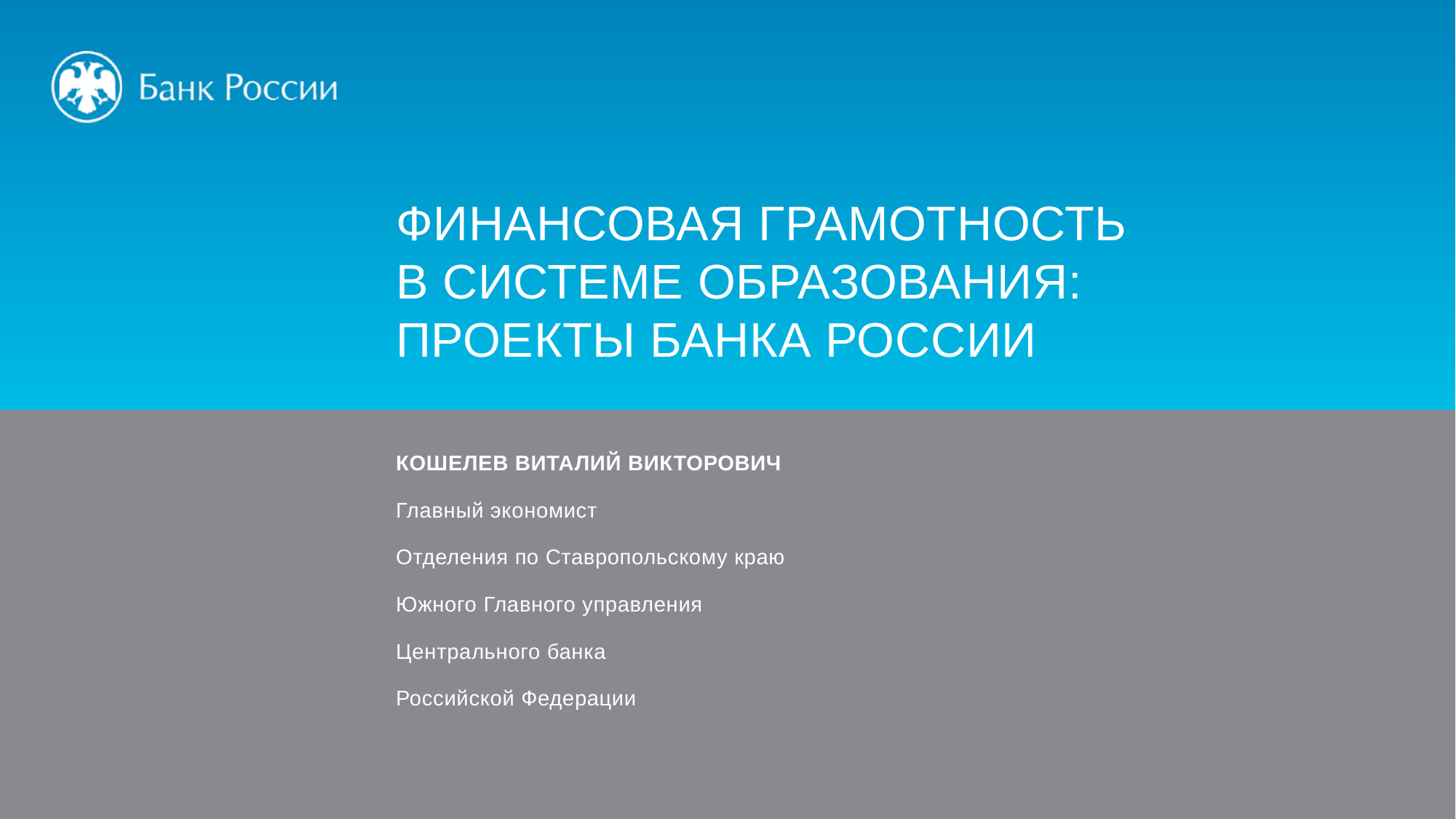

Финансовая грамотность
в системе образования:
проекты Банка России
КОШЕЛЕВ ВИТАЛИЙ ВИКТОРОВИЧ
Главный экономист
Отделения по Ставропольскому краю
Южного Главного управления
Центрального банка
Российской Федерации